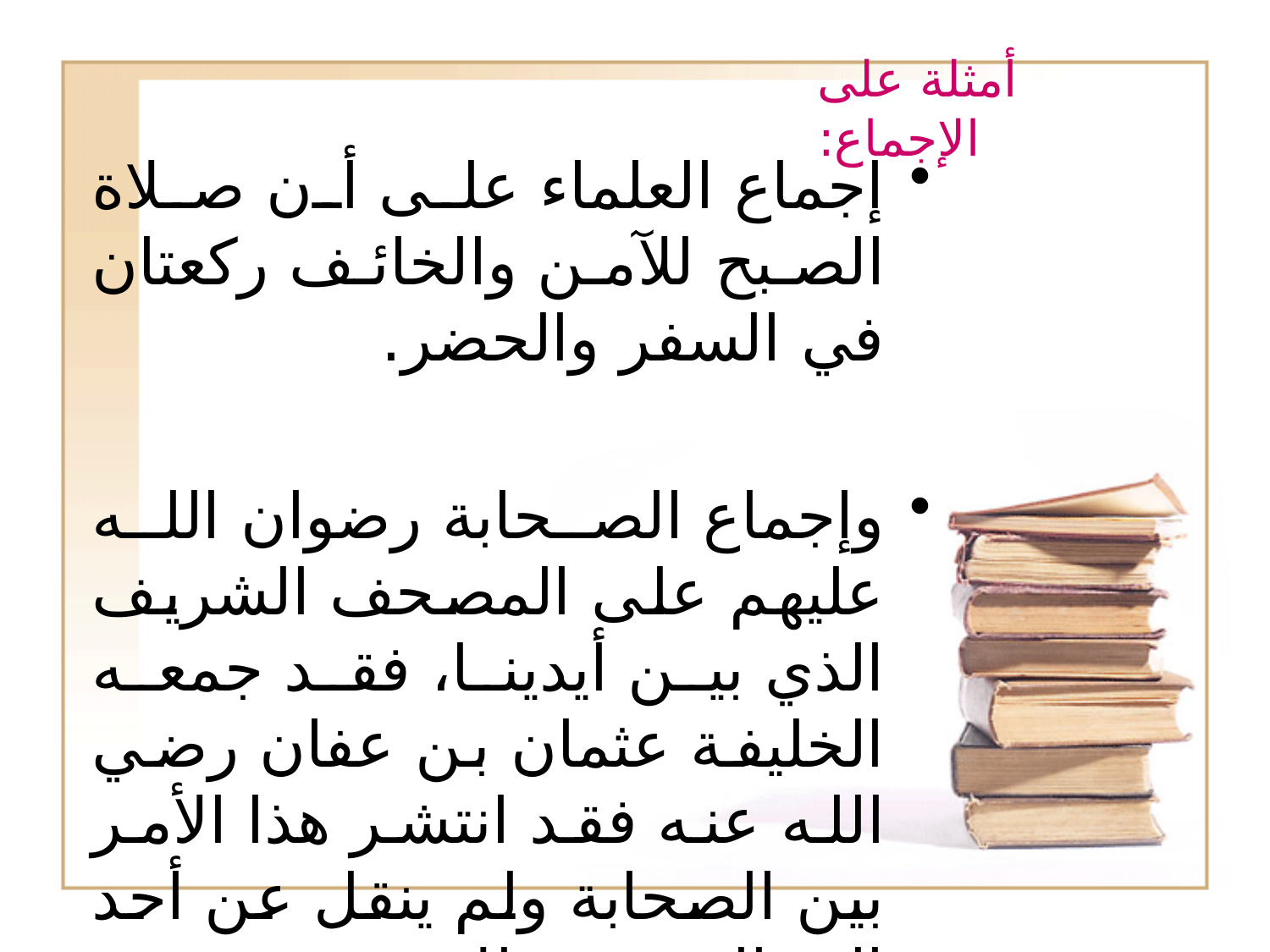

# أمثلة على الإجماع:
إجماع العلماء على أن صلاة الصبح للآمن والخائف ركعتان في السفر والحضر.

وإجماع الصحابة رضوان الله عليهم على المصحف الشريف الذي بين أيدينا، فقد جمعه الخليفة عثمان بن عفان رضي الله عنه فقد انتشر هذا الأمر بين الصحابة ولم ينقل عن أحد المخالفة في ذلك.